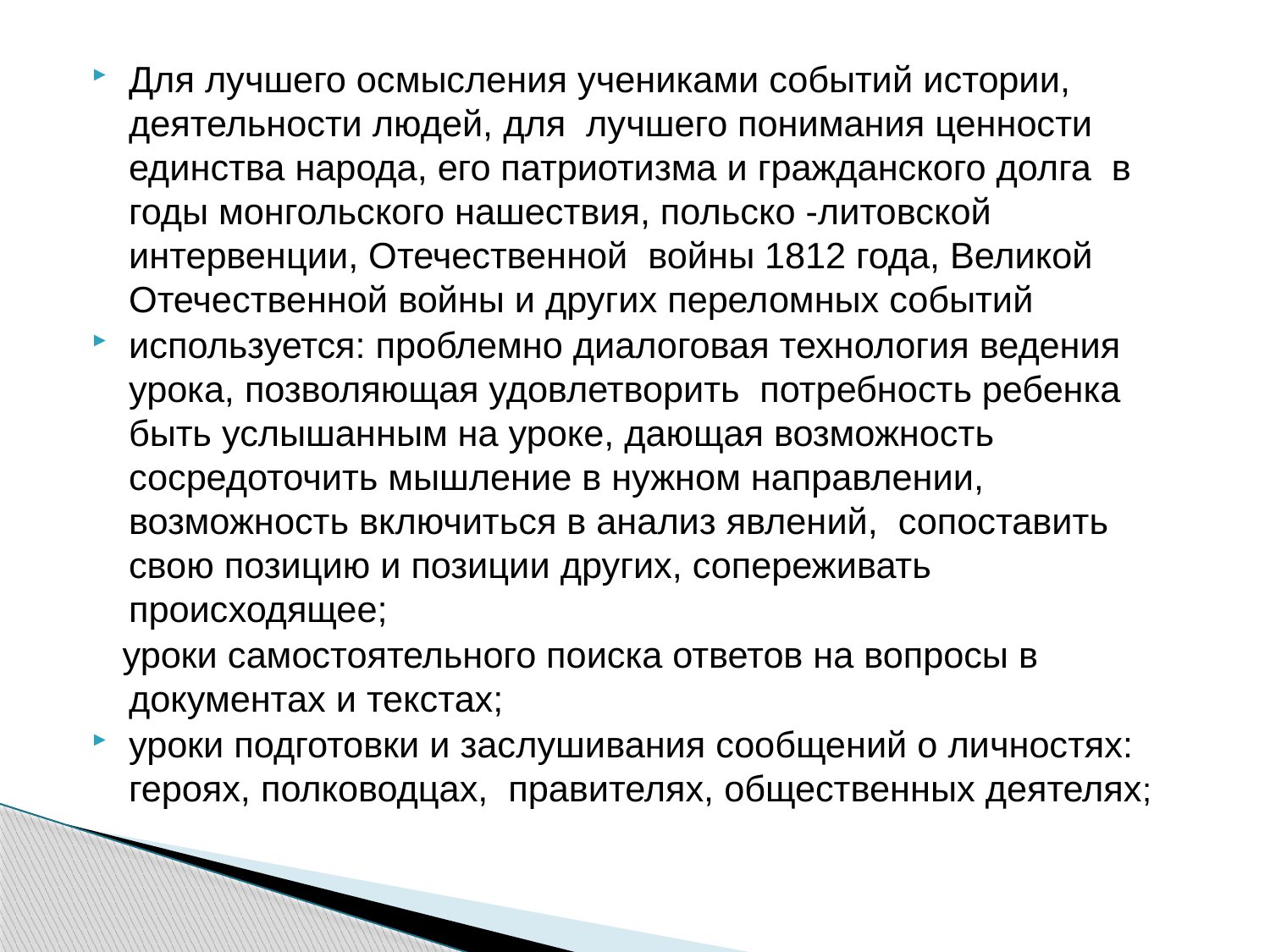

Для лучшего осмысления учениками событий истории, деятельности людей, для  лучшего понимания ценности единства народа, его патриотизма и гражданского долга  в годы монгольского нашествия, польско -литовской интервенции, Отечественной  войны 1812 года, Великой Отечественной войны и других переломных событий
используется: проблемно диалоговая технология ведения урока, позволяющая удовлетворить  потребность ребенка быть услышанным на уроке, дающая возможность сосредоточить мышление в нужном направлении, возможность включиться в анализ явлений,  сопоставить свою позицию и позиции других, сопереживать происходящее;
   уроки самостоятельного поиска ответов на вопросы в документах и текстах;
уроки подготовки и заслушивания сообщений о личностях: героях, полководцах,  правителях, общественных деятелях;